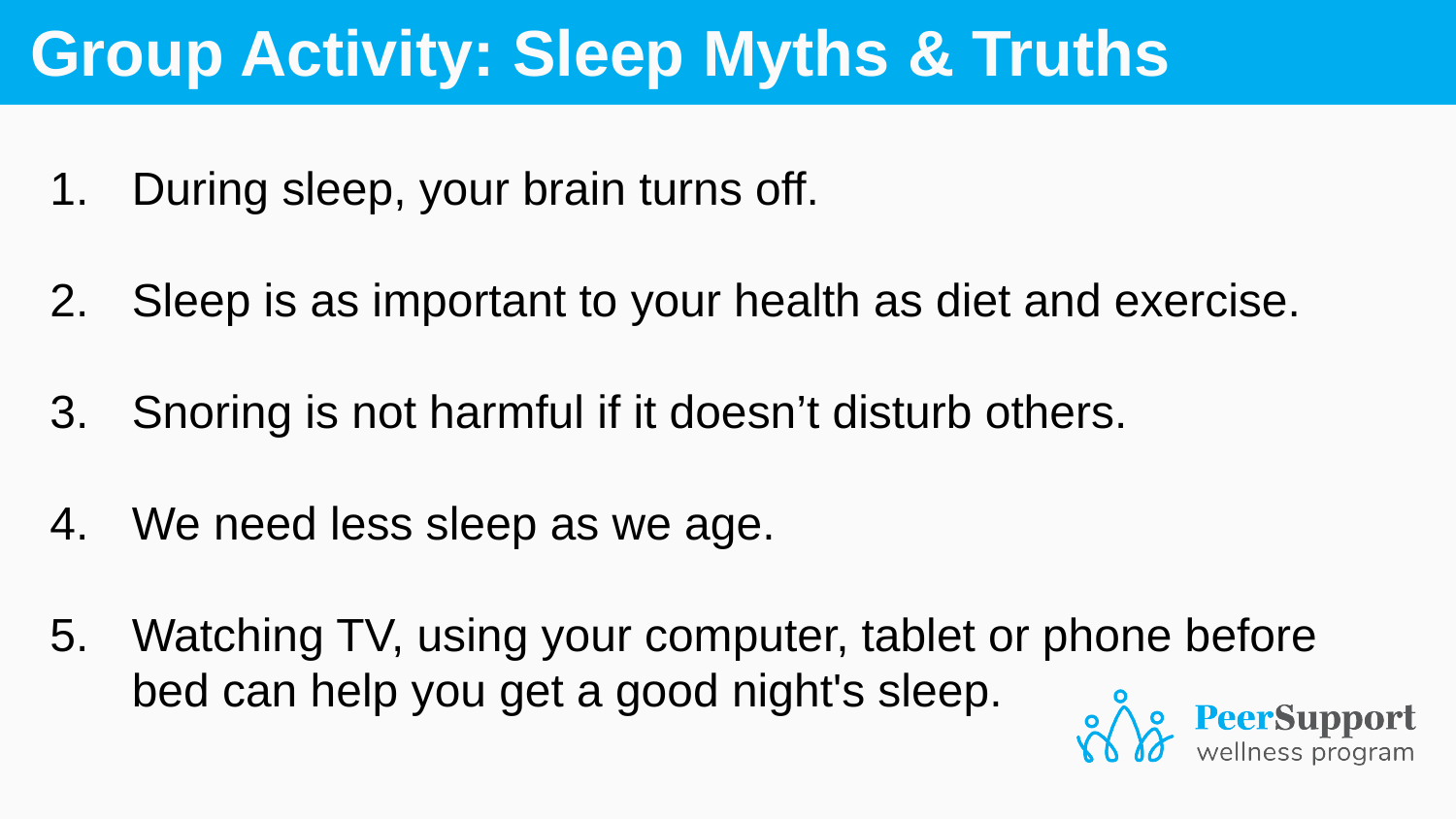

# Group Activity: Sleep Myths & Truths
During sleep, your brain turns off.

Sleep is as important to your health as diet and exercise.

Snoring is not harmful if it doesn’t disturb others.

We need less sleep as we age.

Watching TV, using your computer, tablet or phone before bed can help you get a good night's sleep.